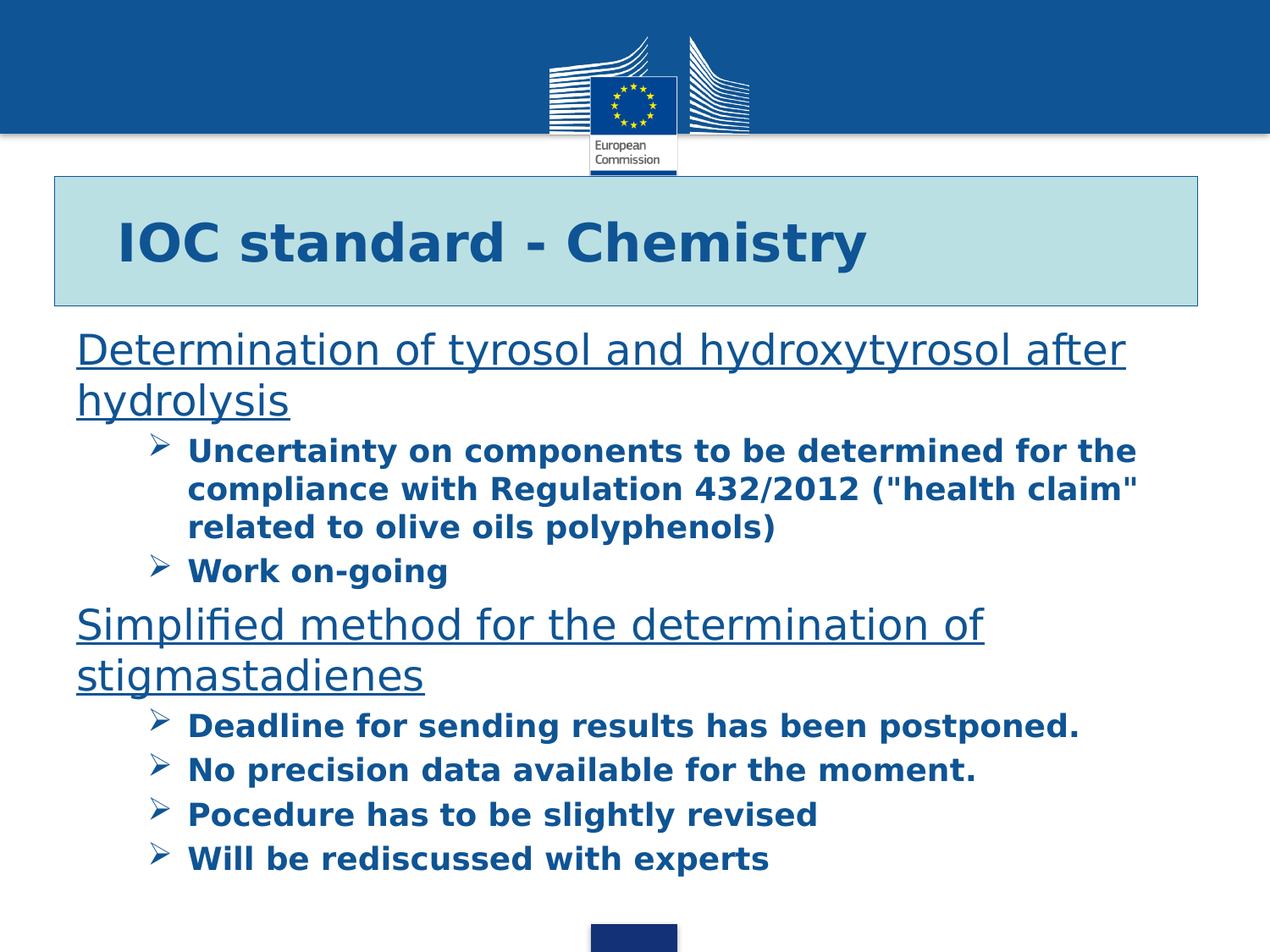

IOC standard - Chemistry
Determination of tyrosol and hydroxytyrosol after hydrolysis
Uncertainty on components to be determined for the compliance with Regulation 432/2012 ("health claim" related to olive oils polyphenols)
Work on-going
Simplified method for the determination of stigmastadienes
Deadline for sending results has been postponed.
No precision data available for the moment.
Pocedure has to be slightly revised
Will be rediscussed with experts